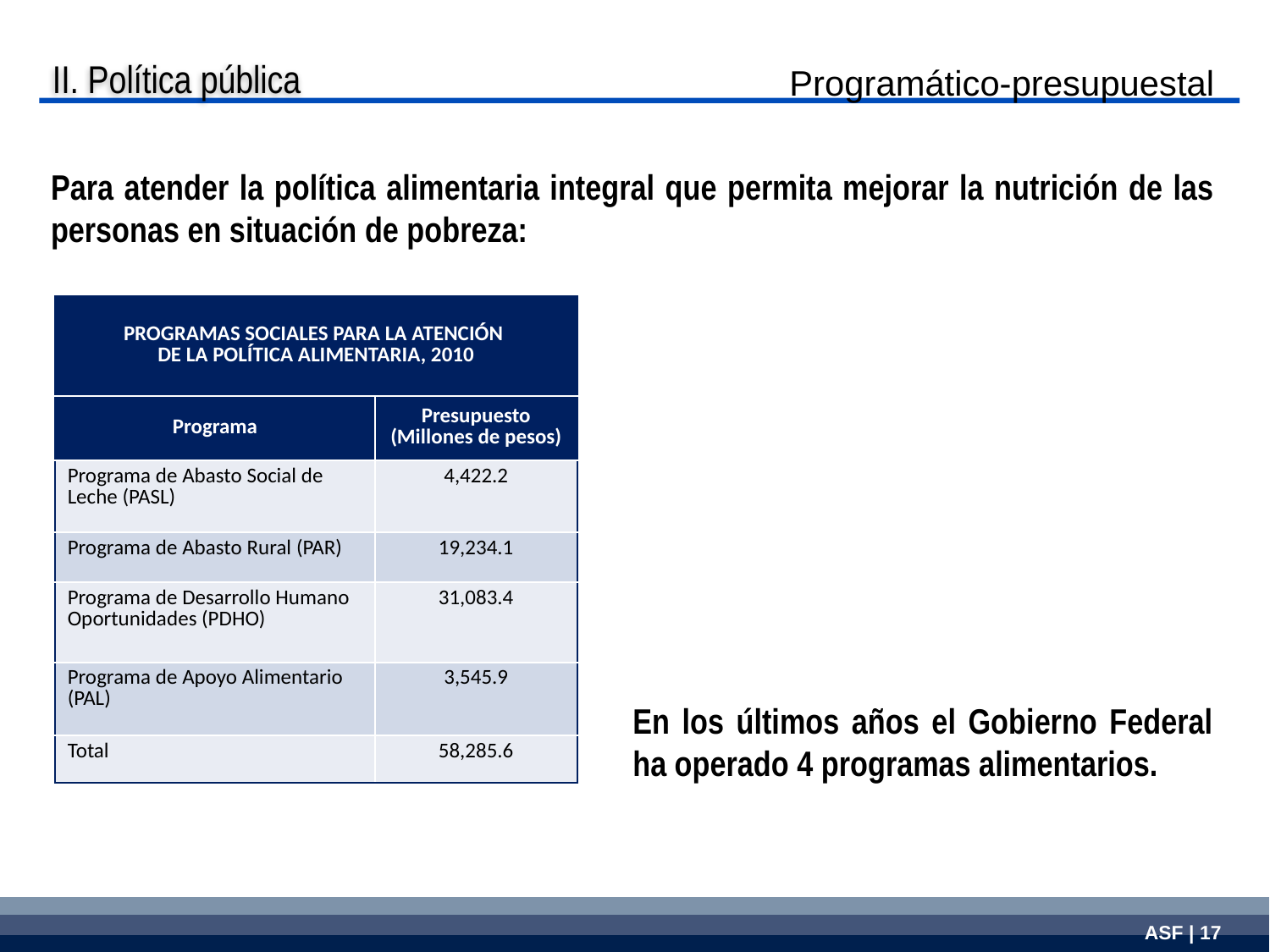

Programático-presupuestal
II. Política pública

Para atender la política alimentaria integral que permita mejorar la nutrición de las personas en situación de pobreza:
| PROGRAMAS SOCIALES PARA LA ATENCIÓN DE LA POLÍTICA ALIMENTARIA, 2010 |  |
| --- | --- |
| Programa | Presupuesto (Millones de pesos) |
| Programa de Abasto Social de Leche (PASL) | 4,422.2 |
| Programa de Abasto Rural (PAR) | 19,234.1 |
| Programa de Desarrollo Humano Oportunidades (PDHO) | 31,083.4 |
| Programa de Apoyo Alimentario (PAL) | 3,545.9 |
| Total | 58,285.6 |
En los últimos años el Gobierno Federal ha operado 4 programas alimentarios.
|  |
| --- |
|  |
|  |
ASF | 17